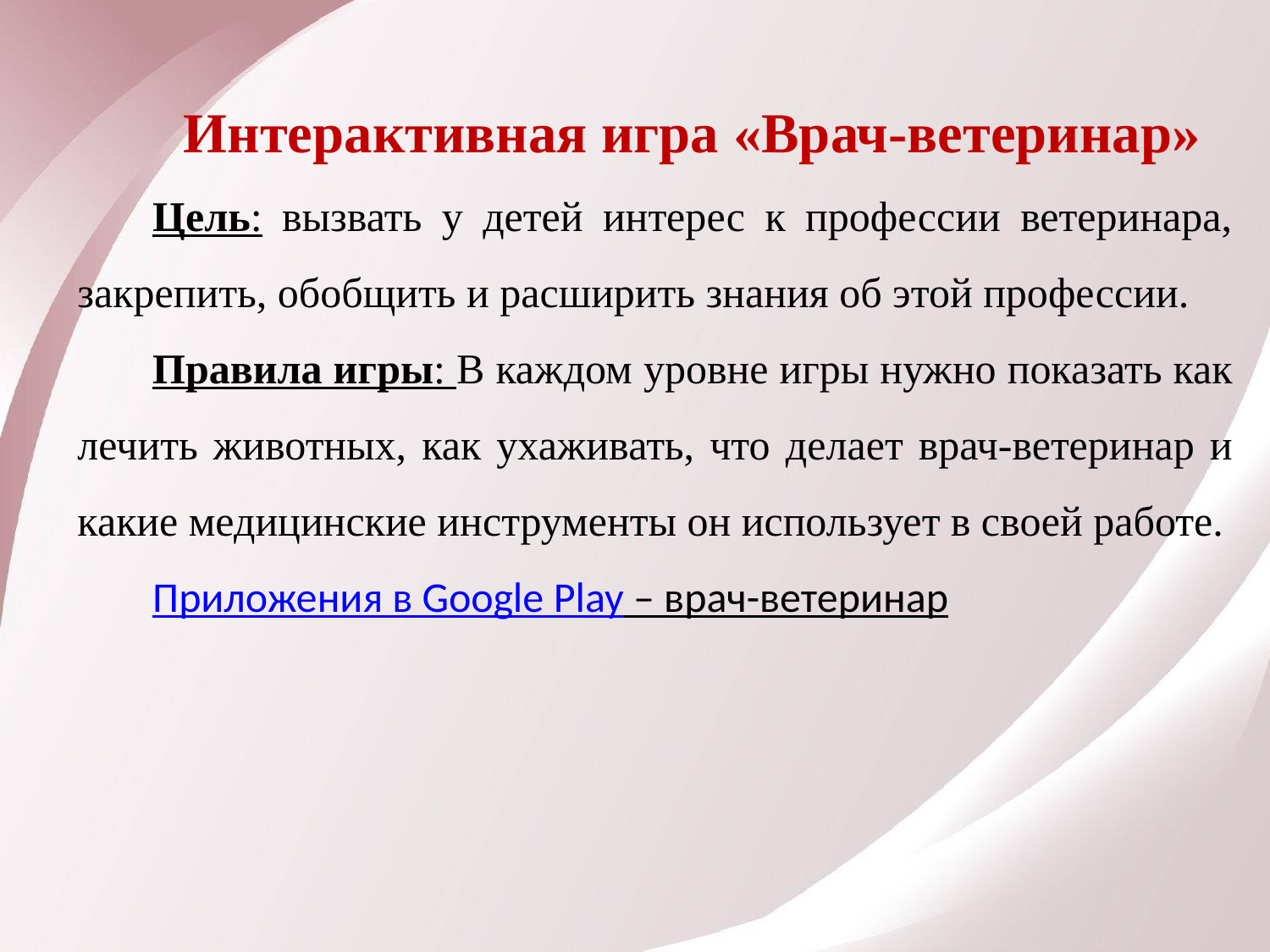

Интерактивная игра «Врач-ветеринар»
Цель: вызвать у детей интерес к профессии ветеринара, закрепить, обобщить и расширить знания об этой профессии.
Правила игры: В каждом уровне игры нужно показать как лечить животных, как ухаживать, что делает врач-ветеринар и какие медицинские инструменты он использует в своей работе.
Приложения в Google Play – врач-ветеринар